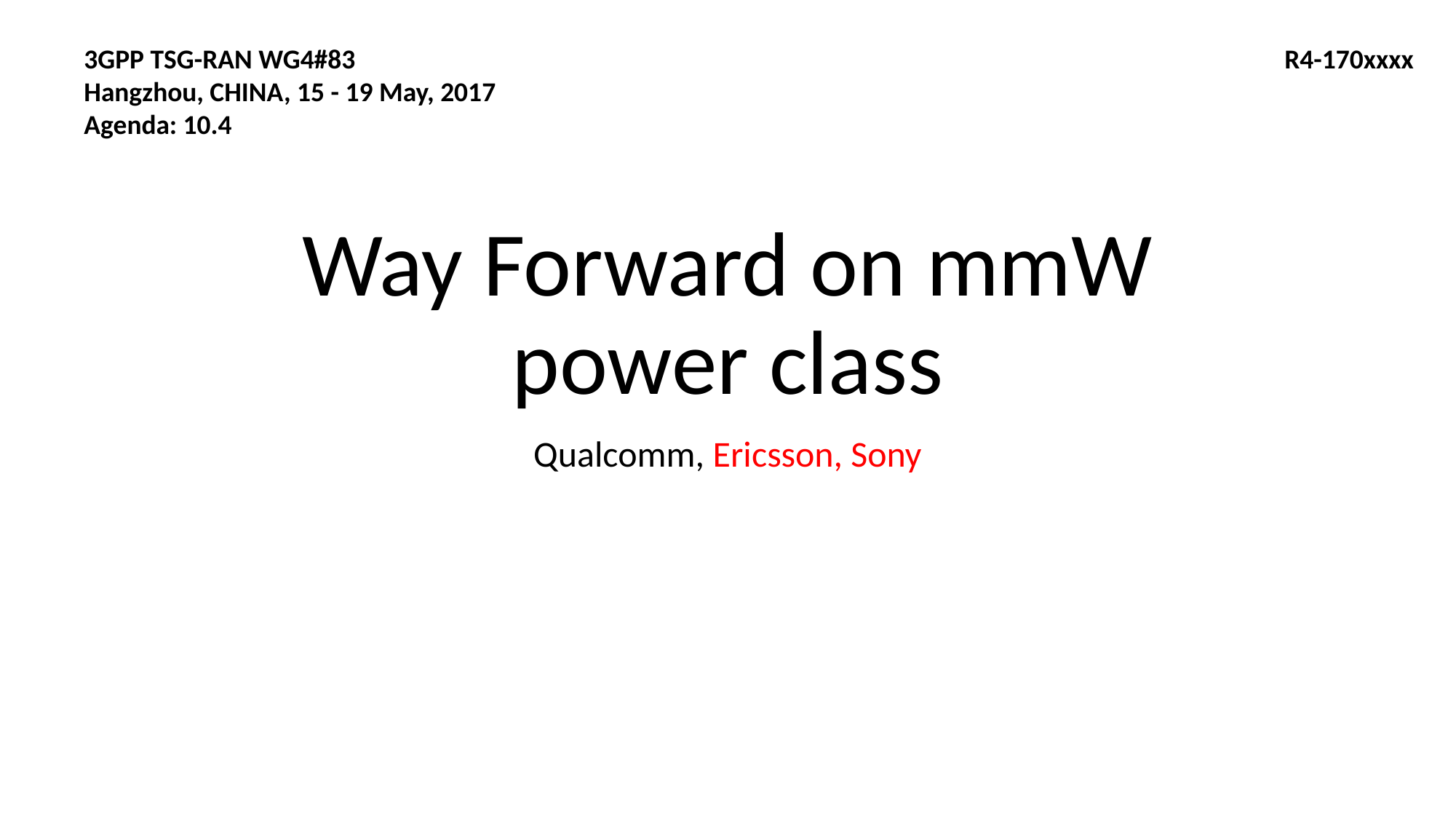

3GPP TSG-RAN WG4#83									R4-170xxxx
Hangzhou, CHINA, 15 - 19 May, 2017
Agenda: 10.4
# Way Forward on mmW power class
Qualcomm, Ericsson, Sony